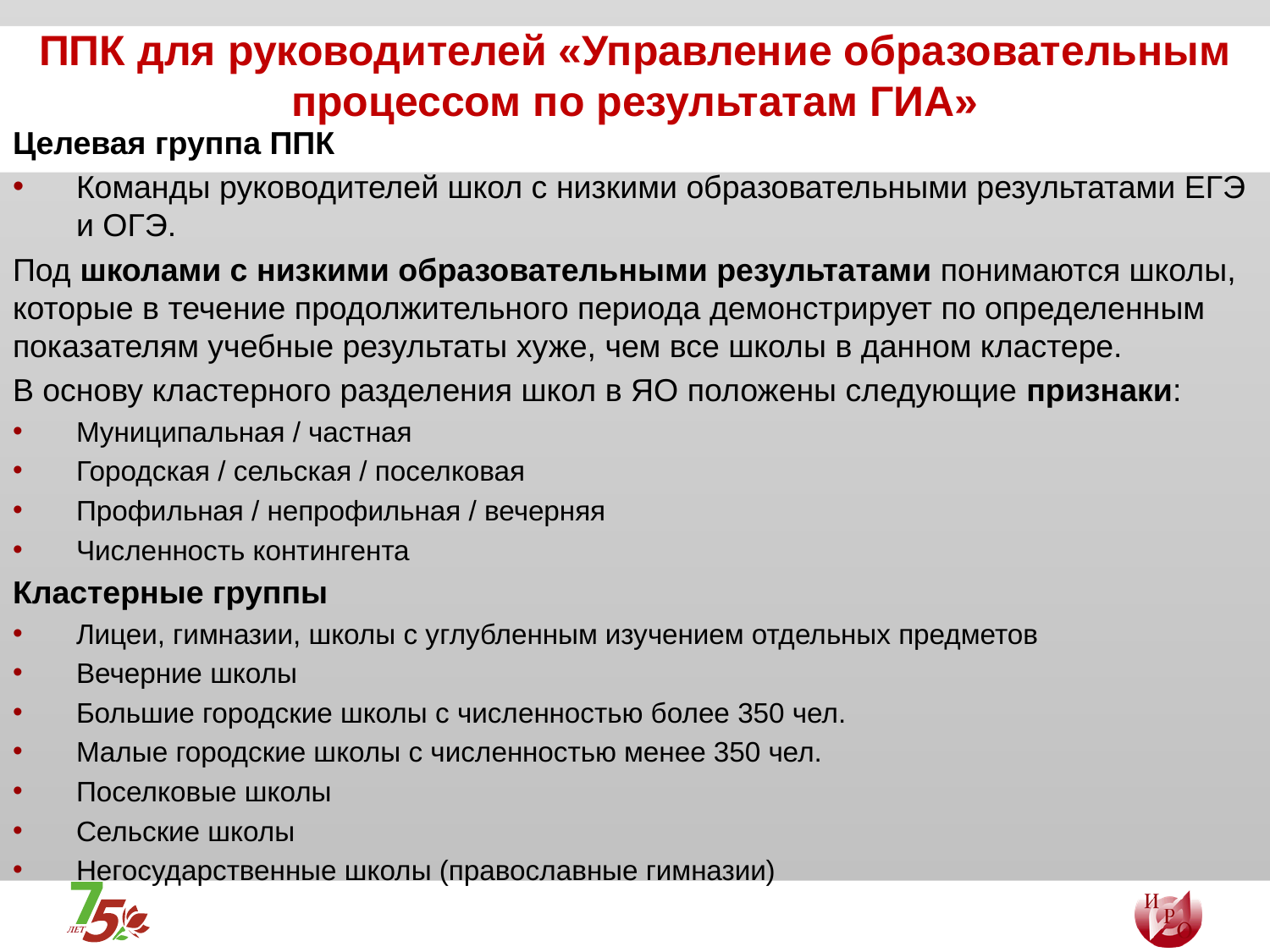

# ППК для руководителей «Управление образовательным процессом по результатам ГИА»
Целевая группа ППК
Команды руководителей школ с низкими образовательными результатами ЕГЭ и ОГЭ.
Под школами с низкими образовательными результатами понимаются школы, которые в течение продолжительного периода демонстрирует по определенным показателям учебные результаты хуже, чем все школы в данном кластере.
В основу кластерного разделения школ в ЯО положены следующие признаки:
Муниципальная / частная
Городская / сельская / поселковая
Профильная / непрофильная / вечерняя
Численность контингента
Кластерные группы
Лицеи, гимназии, школы с углубленным изучением отдельных предметов
Вечерние школы
Большие городские школы с численностью более 350 чел.
Малые городские школы с численностью менее 350 чел.
Поселковые школы
Сельские школы
Негосударственные школы (православные гимназии)